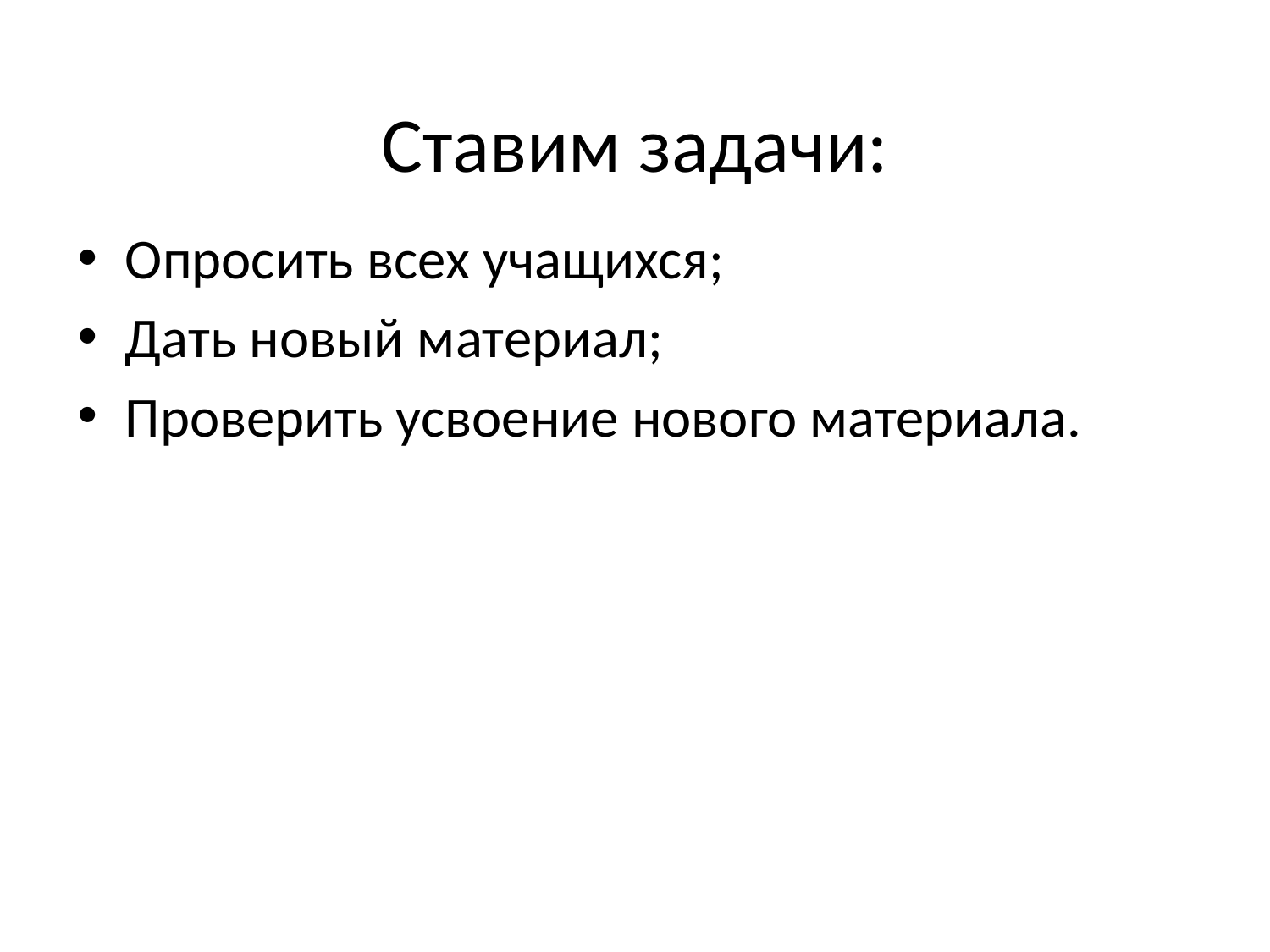

# Ставим задачи:
Опросить всех учащихся;
Дать новый материал;
Проверить усвоение нового материала.